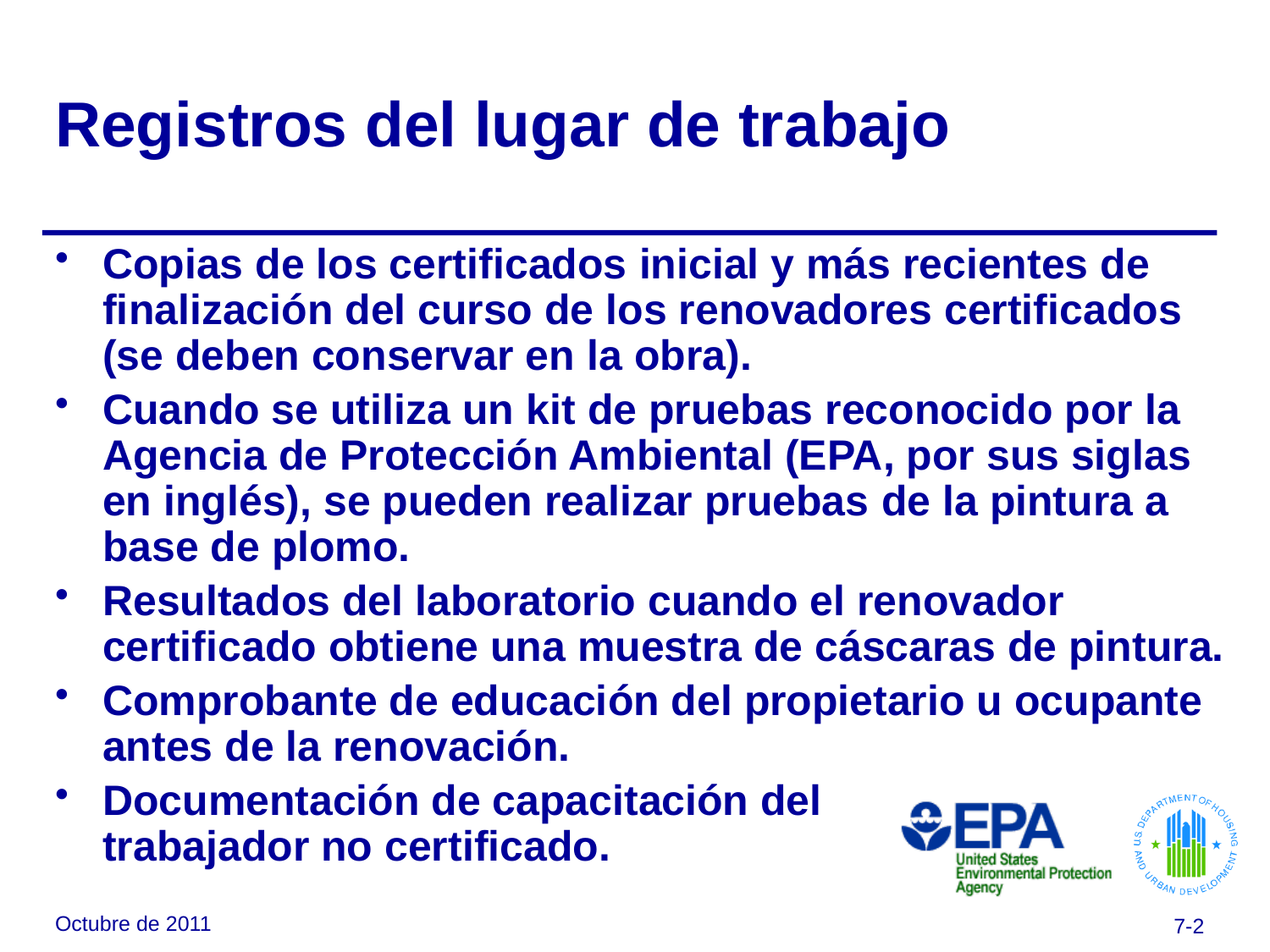

# Registros del lugar de trabajo
Copias de los certificados inicial y más recientes de finalización del curso de los renovadores certificados (se deben conservar en la obra).
Cuando se utiliza un kit de pruebas reconocido por la Agencia de Protección Ambiental (EPA, por sus siglas en inglés), se pueden realizar pruebas de la pintura a base de plomo.
Resultados del laboratorio cuando el renovador certificado obtiene una muestra de cáscaras de pintura.
Comprobante de educación del propietario u ocupante antes de la renovación.
Documentación de capacitación del                           trabajador no certificado.
Octubre de 2011
7-2